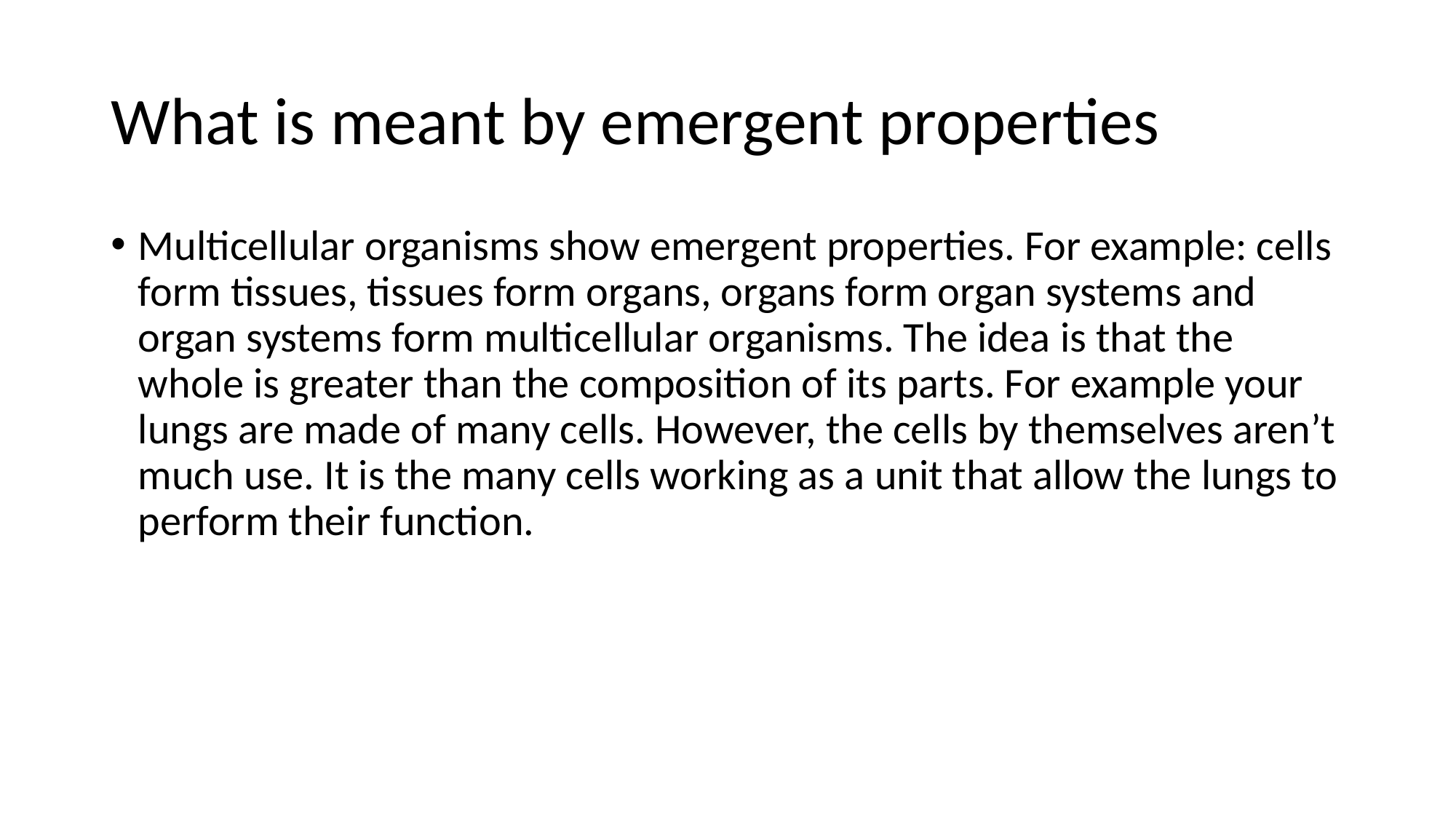

# What is meant by emergent properties
Multicellular organisms show emergent properties. For example: cells form tissues, tissues form organs, organs form organ systems and organ systems form multicellular organisms. The idea is that the whole is greater than the composition of its parts. For example your lungs are made of many cells. However, the cells by themselves aren’t much use. It is the many cells working as a unit that allow the lungs to perform their function.